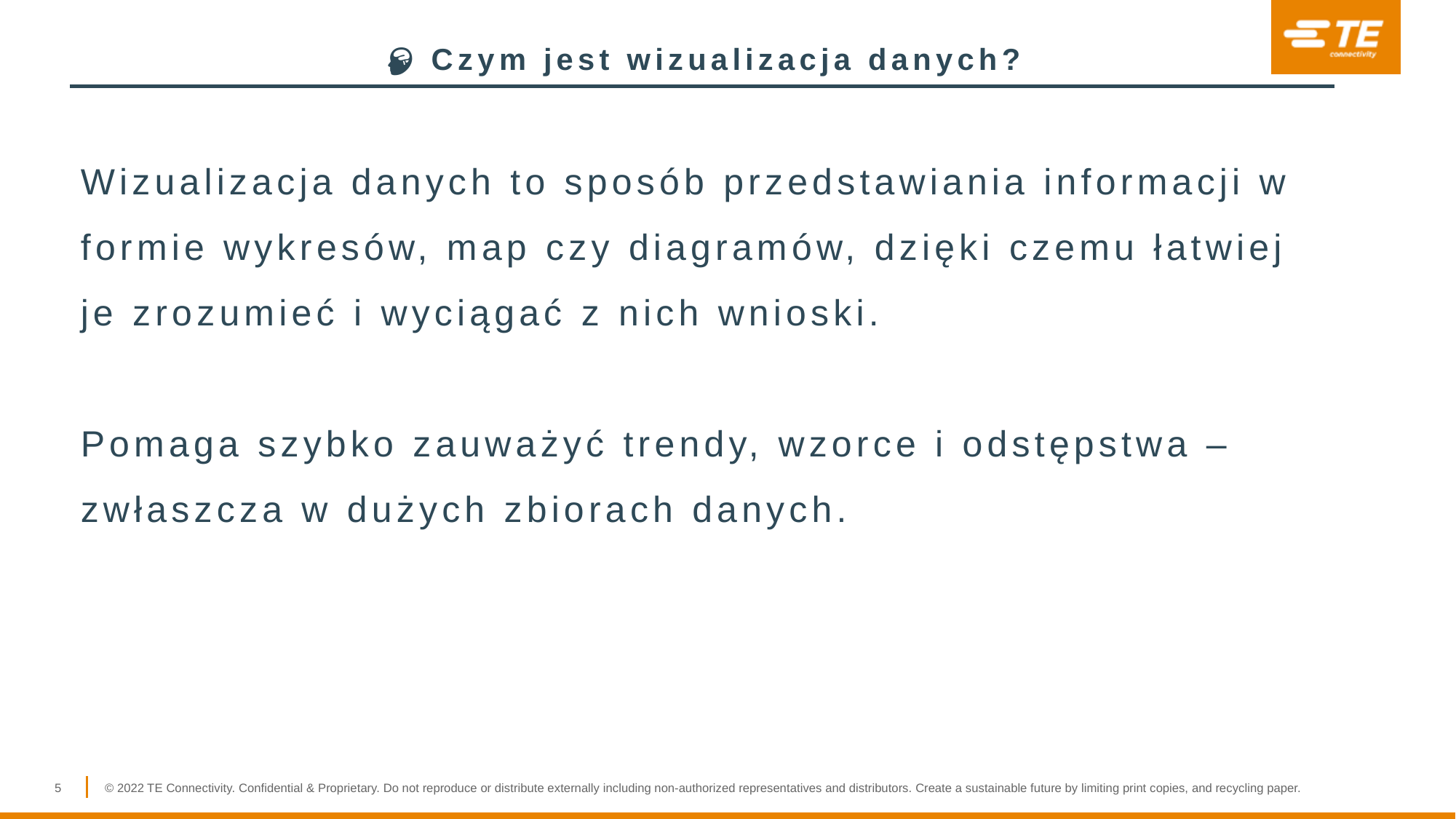

🧠 Czym jest wizualizacja danych?
Wizualizacja danych to sposób przedstawiania informacji w formie wykresów, map czy diagramów, dzięki czemu łatwiej je zrozumieć i wyciągać z nich wnioski.

Pomaga szybko zauważyć trendy, wzorce i odstępstwa – zwłaszcza w dużych zbiorach danych.
5